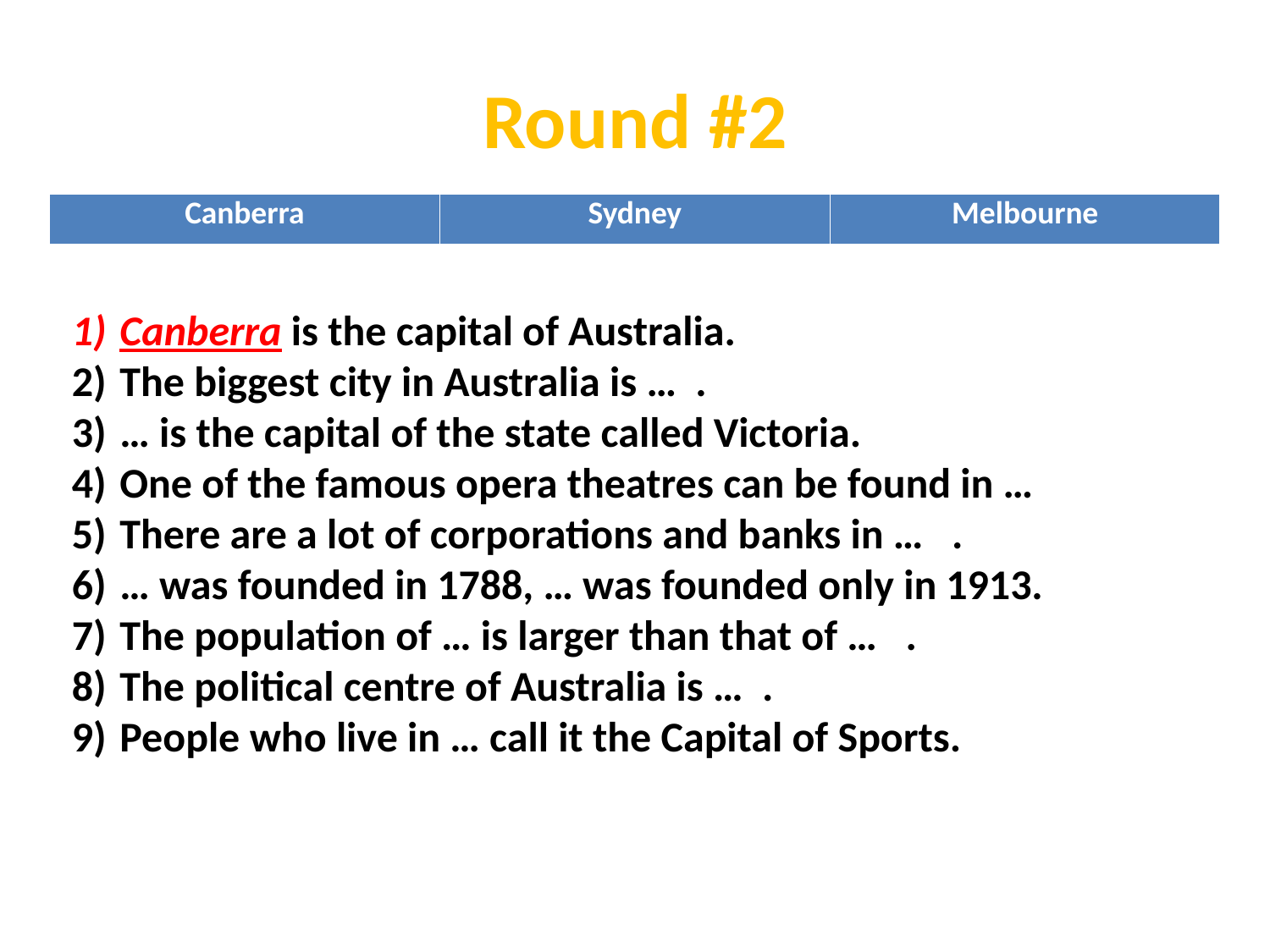

# Round #2
| Canberra | Sydney | Melbourne |
| --- | --- | --- |
Canberra is the capital of Australia.
The biggest city in Australia is …  .
… is the capital of the state called Victoria.
One of the famous opera theatres can be found in …
There are a lot of corporations and banks in …   .
… was founded in 1788, … was founded only in 1913.
The population of … is larger than that of …   .
The political centre of Australia is …  .
People who live in … call it the Capital of Sports.